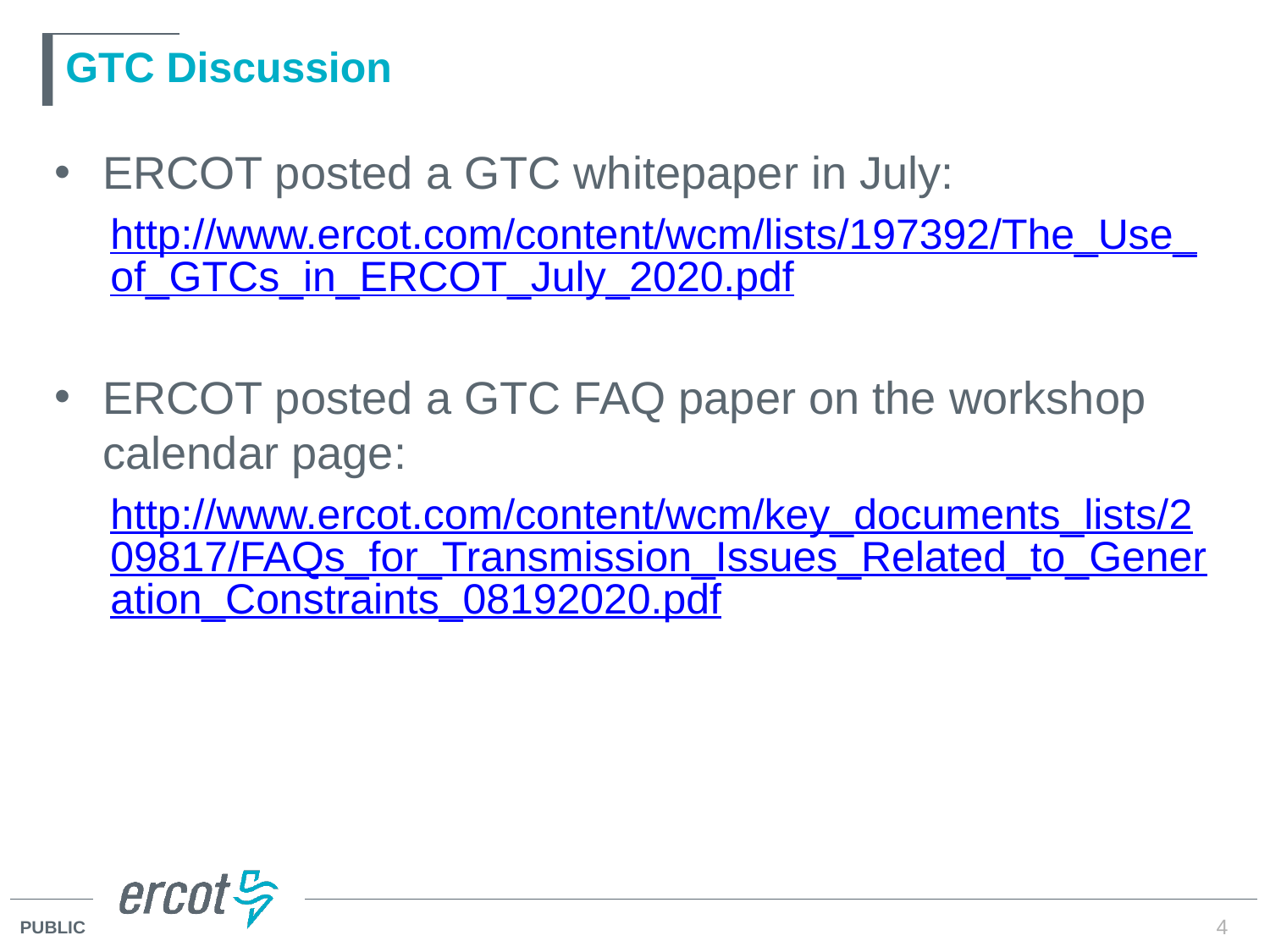

# GTC Discussion
ERCOT posted a GTC whitepaper in July:
http://www.ercot.com/content/wcm/lists/197392/The_Use_of_GTCs_in_ERCOT_July_2020.pdf

ERCOT posted a GTC FAQ paper on the workshop calendar page:
http://www.ercot.com/content/wcm/key_documents_lists/209817/FAQs_for_Transmission_Issues_Related_to_Generation_Constraints_08192020.pdf

4